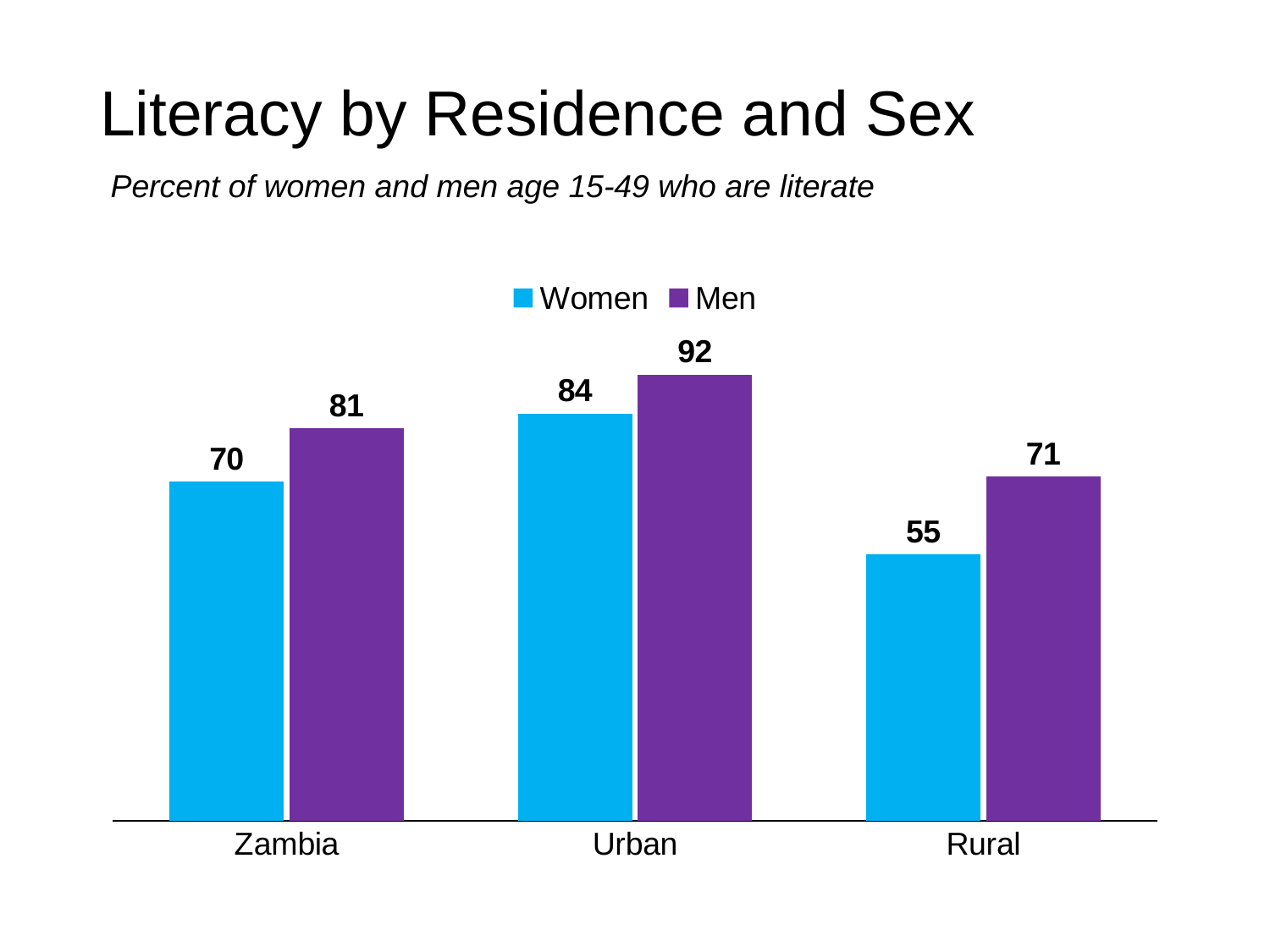

# Literacy by Residence and Sex
Percent of women and men age 15-49 who are literate

### Chart

| Category | Women | Men |
|---|---|---|
| Zambia | 70.0 | 81.0 |
| Urban | 84.0 | 92.0 |
| Rural | 55.0 | 71.0 |